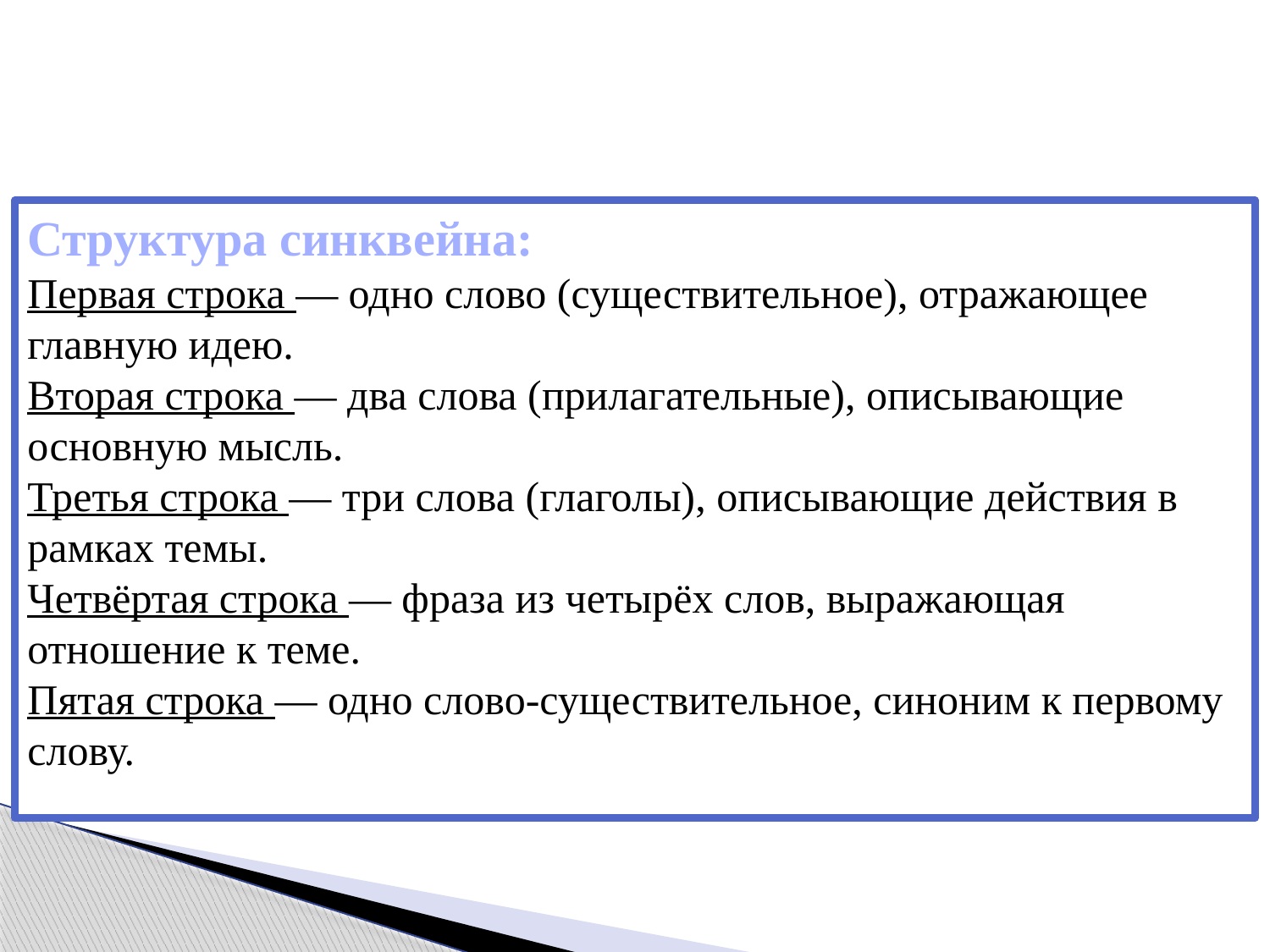

Структура синквейна:
Первая строка — одно слово (существительное), отражающее главную идею.
Вторая строка — два слова (прилагательные), описывающие основную мысль.
Третья строка — три слова (глаголы), описывающие действия в рамках темы.
Четвёртая строка — фраза из четырёх слов, выражающая отношение к теме.
Пятая строка — одно слово-существительное, синоним к первому слову.